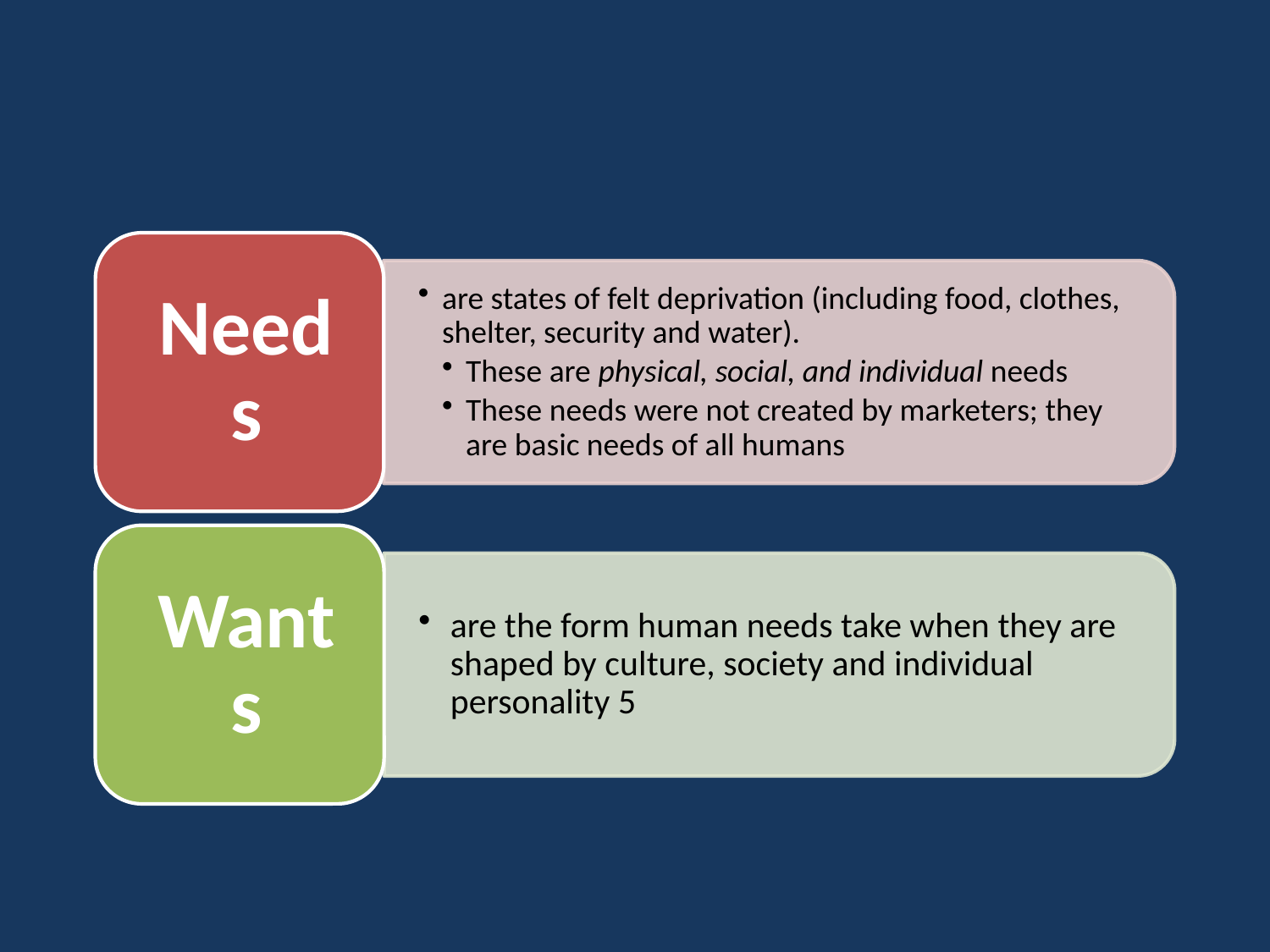

are states of felt deprivation (including food, clothes, shelter, security and water).
These are physical, social, and individual needs
These needs were not created by marketers; they are basic needs of all humans
Needs
are the form human needs take when they are shaped by culture, society and individual personality 5
Wants